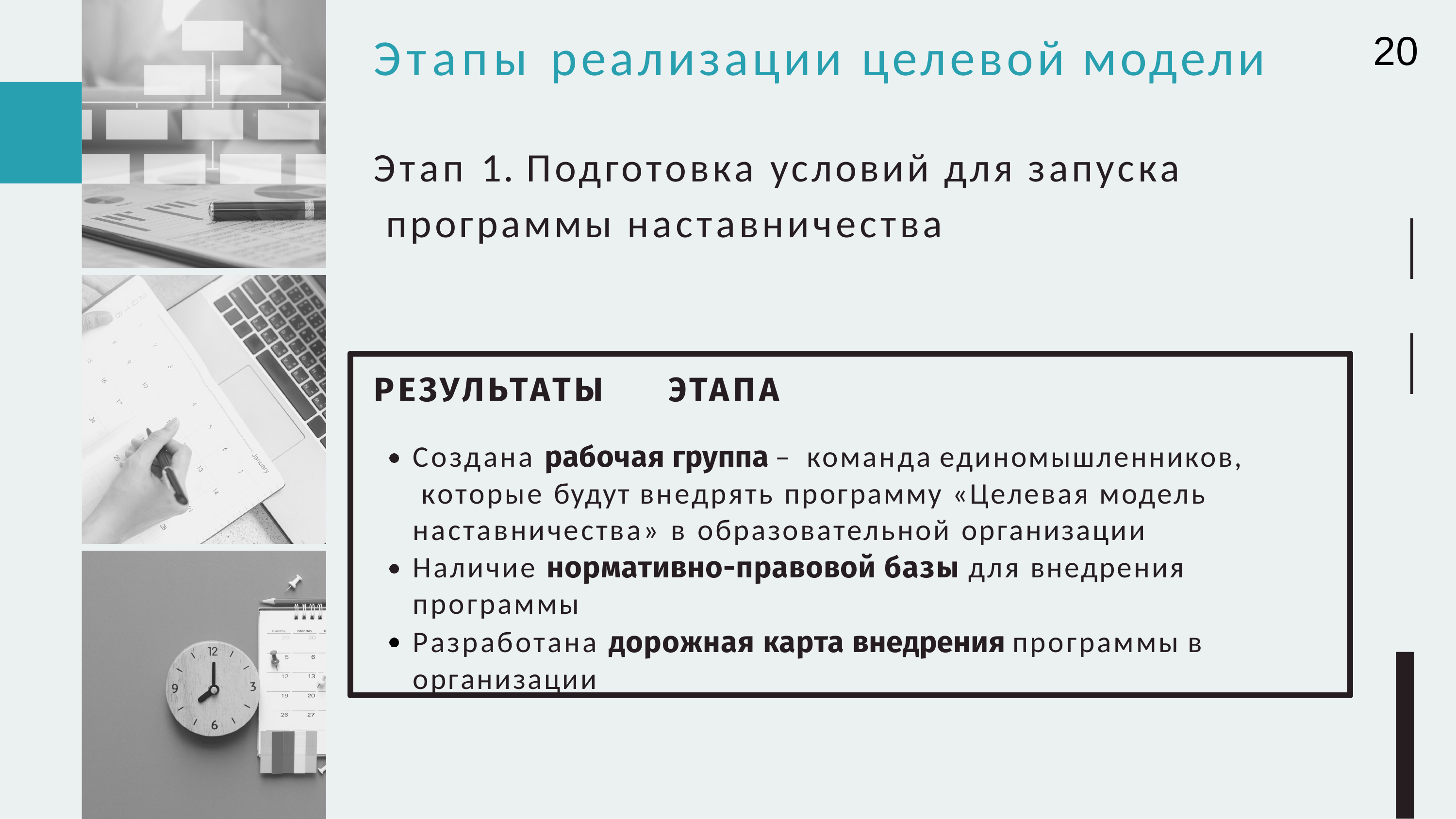

# Этапы реализации целевой модели
20

Этап 1. Подготовка условий для запуска  программы наставничества

РЕЗУЛЬТАТЫ	ЭТАПА
Cоздана рабочая группа – команда единомышленников,  которые будут внедрять программу «Целевая модель  наставничества» в образовательной организации  Наличие нормативно-правовой базы для внедрения  программы
Разработана дорожная карта внедрения программы в  организации